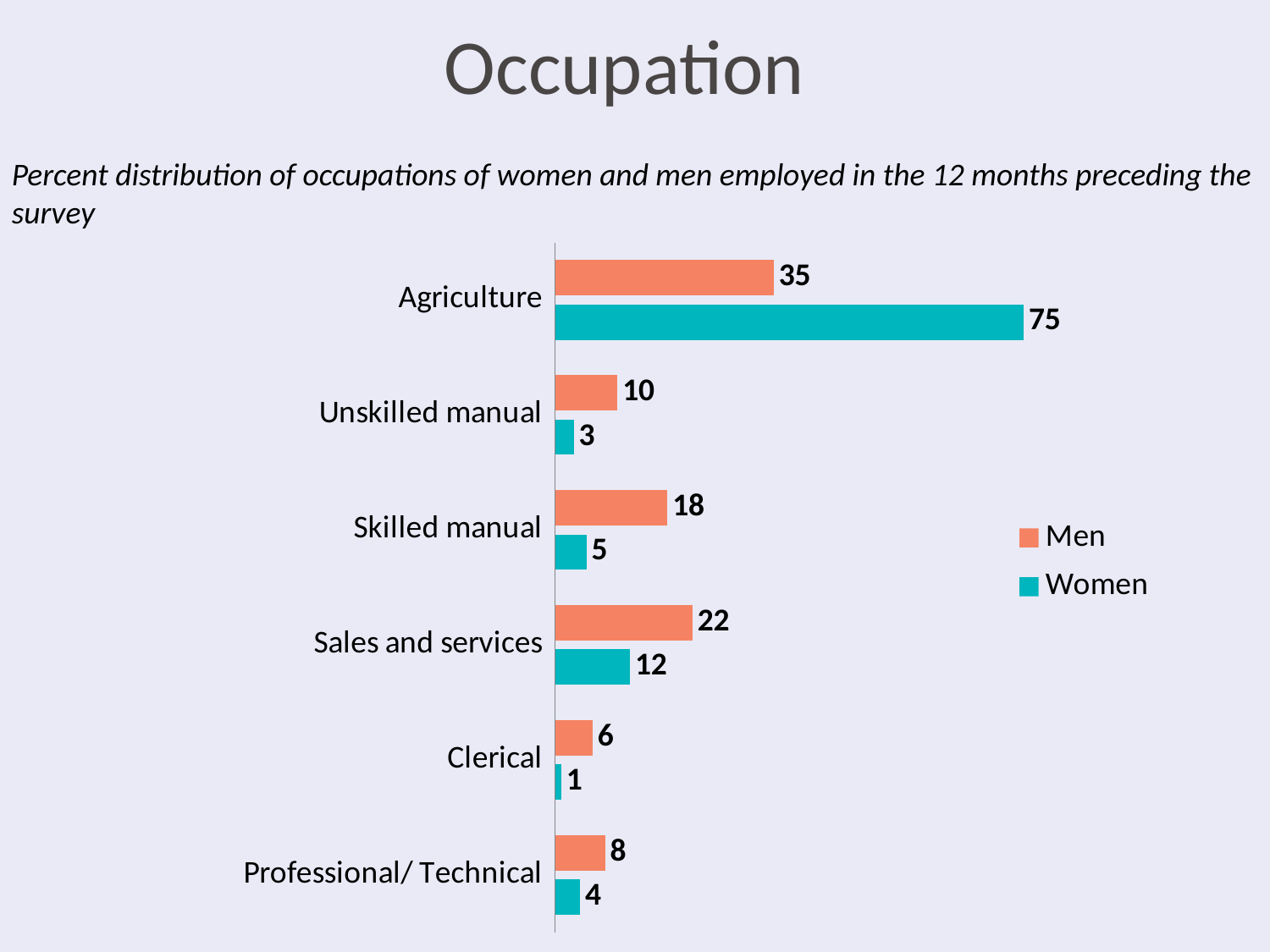

# Occupation
Percent distribution of occupations of women and men employed in the 12 months preceding the survey

### Chart

| Category | Women | Men |
|---|---|---|
| Professional/ Technical | 4.0 | 8.0 |
| Clerical | 1.0 | 6.0 |
| Sales and services | 12.0 | 22.0 |
| Skilled manual | 5.0 | 18.0 |
| Unskilled manual | 3.0 | 10.0 |
| Agriculture | 75.0 | 35.0 |